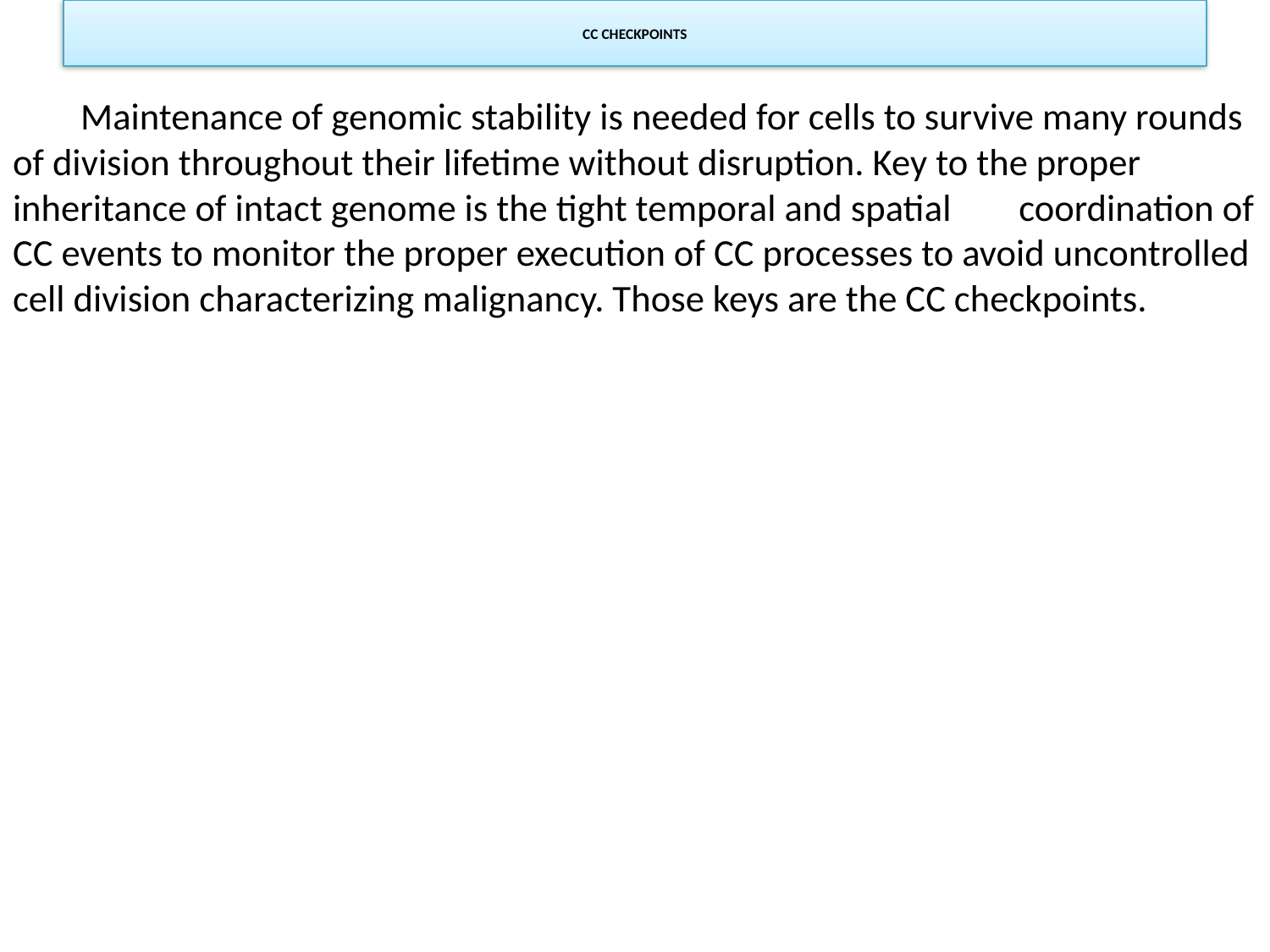

# CC CHECKPOINTS
        Maintenance of genomic stability is needed for cells to survive many rounds of division throughout their lifetime without disruption. Key to the proper inheritance of intact genome is the tight temporal and spatial        coordination of CC events to monitor the proper execution of CC processes to avoid uncontrolled cell division characterizing malignancy. Those keys are the CC checkpoints.